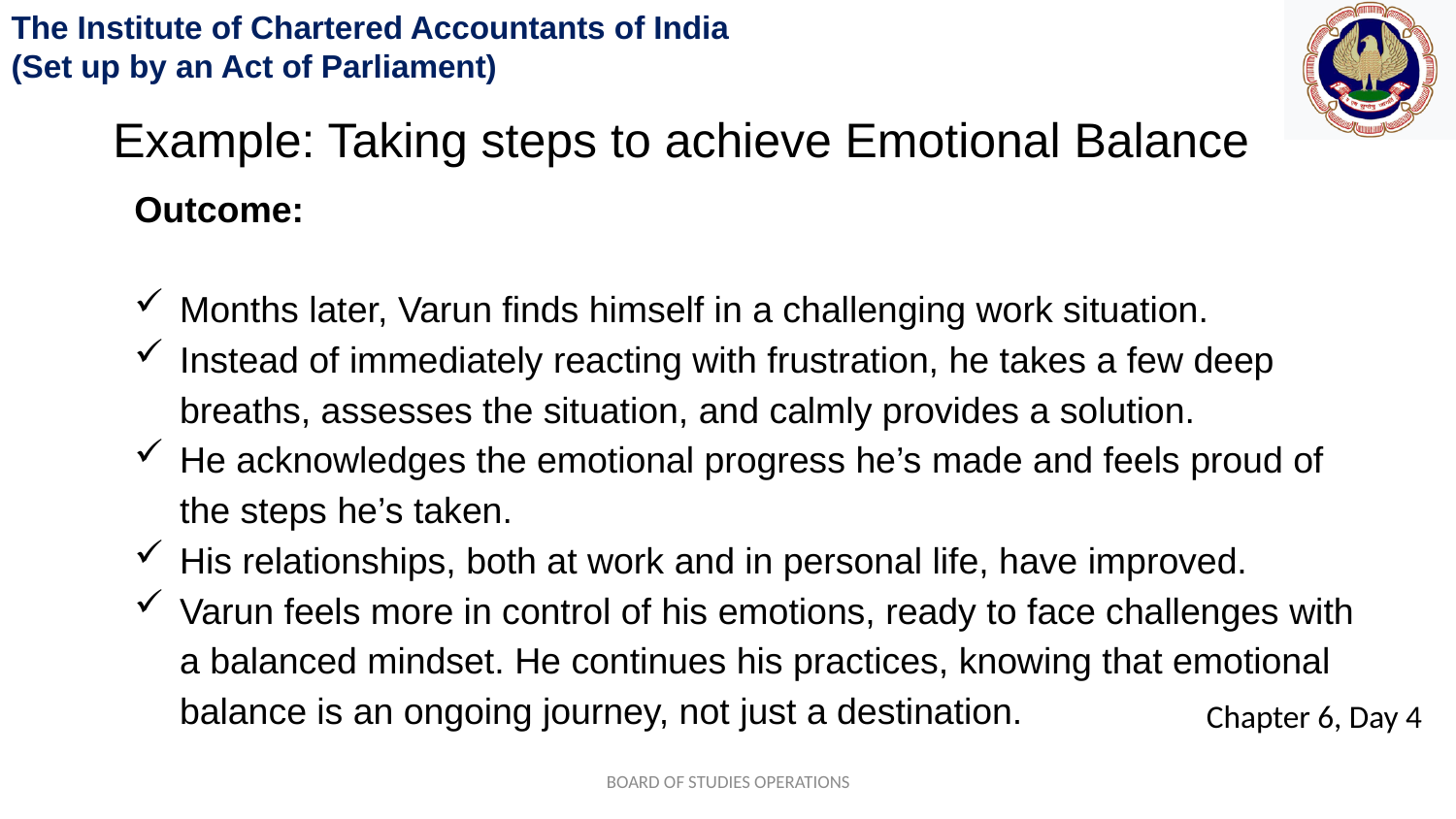

Example: Taking steps to achieve Emotional Balance
Outcome:

Months later, Varun finds himself in a challenging work situation.
Instead of immediately reacting with frustration, he takes a few deep breaths, assesses the situation, and calmly provides a solution.
He acknowledges the emotional progress he’s made and feels proud of the steps he’s taken.
His relationships, both at work and in personal life, have improved.
Varun feels more in control of his emotions, ready to face challenges with a balanced mindset. He continues his practices, knowing that emotional balance is an ongoing journey, not just a destination.
BOARD OF STUDIES OPERATIONS